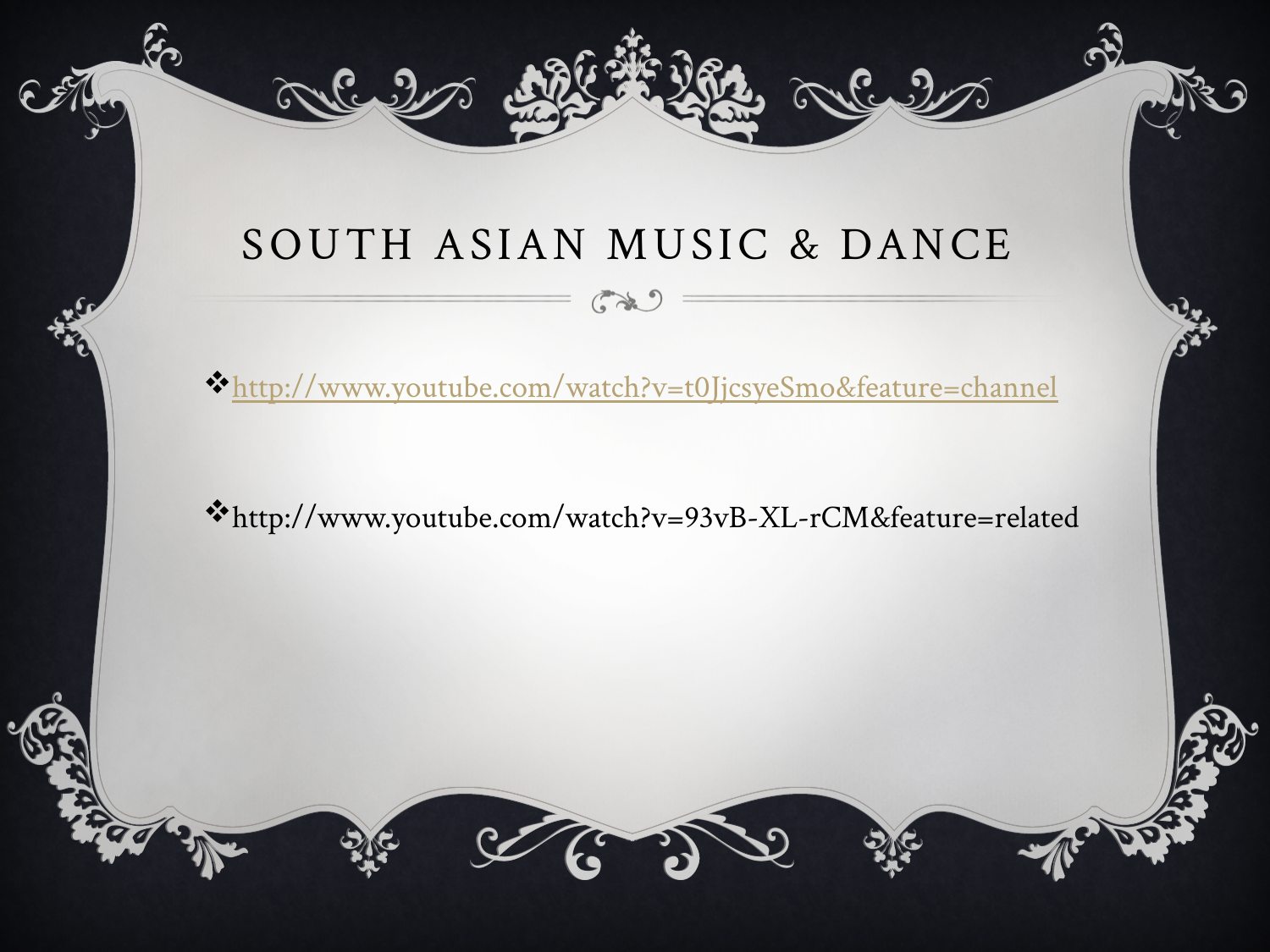

# South Asian music & dance
http://www.youtube.com/watch?v=t0JjcsyeSmo&feature=channel

http://www.youtube.com/watch?v=93vB-XL-rCM&feature=related